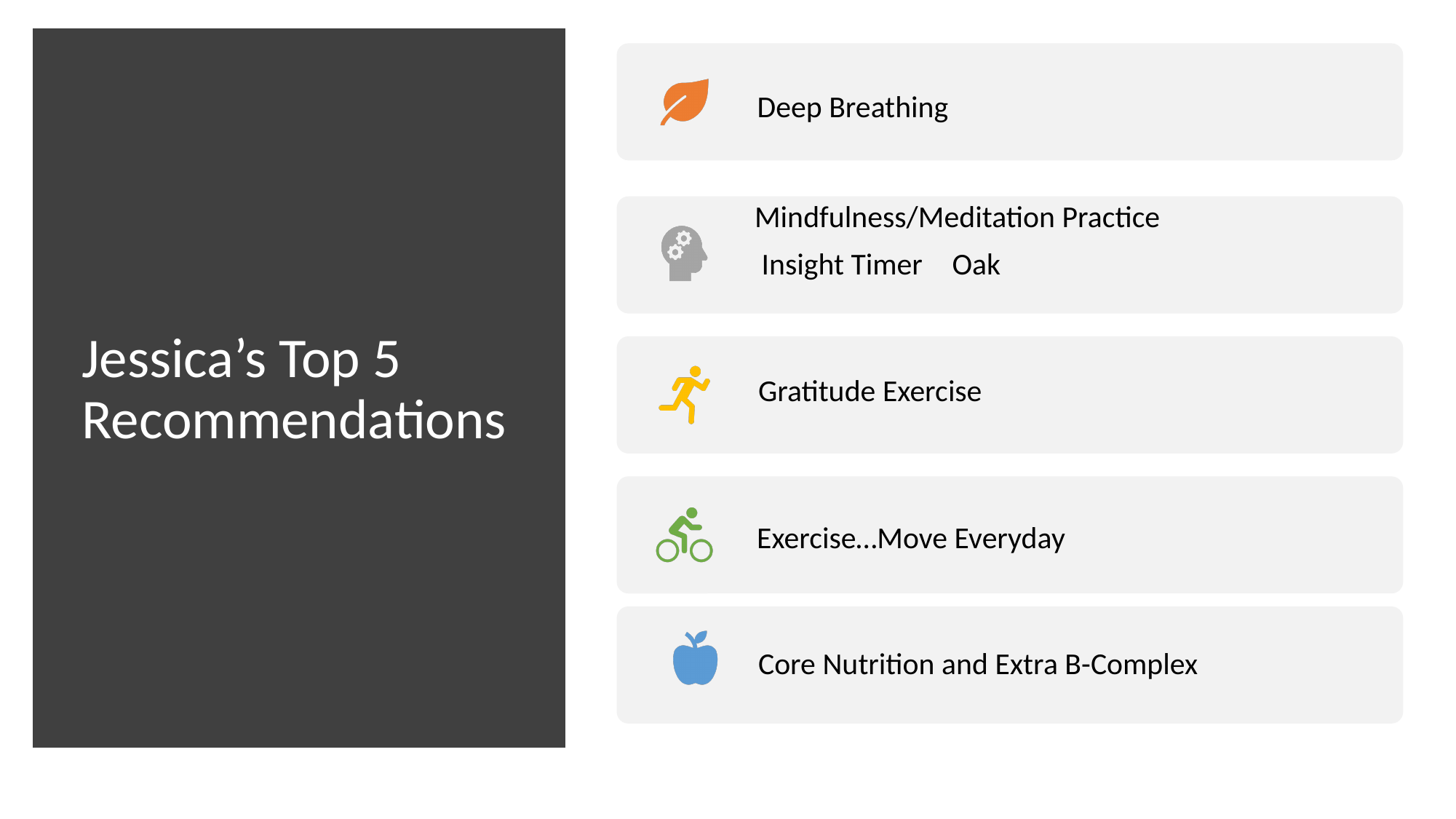

Deep Breathing

   Mindfulness/Meditation Practice
    Insight Timer 	Oak

Gratitude Exercise

Exercise…Move Everyday

Core Nutrition and Extra B-Complex
# Jessica’s Top 5 Recommendations